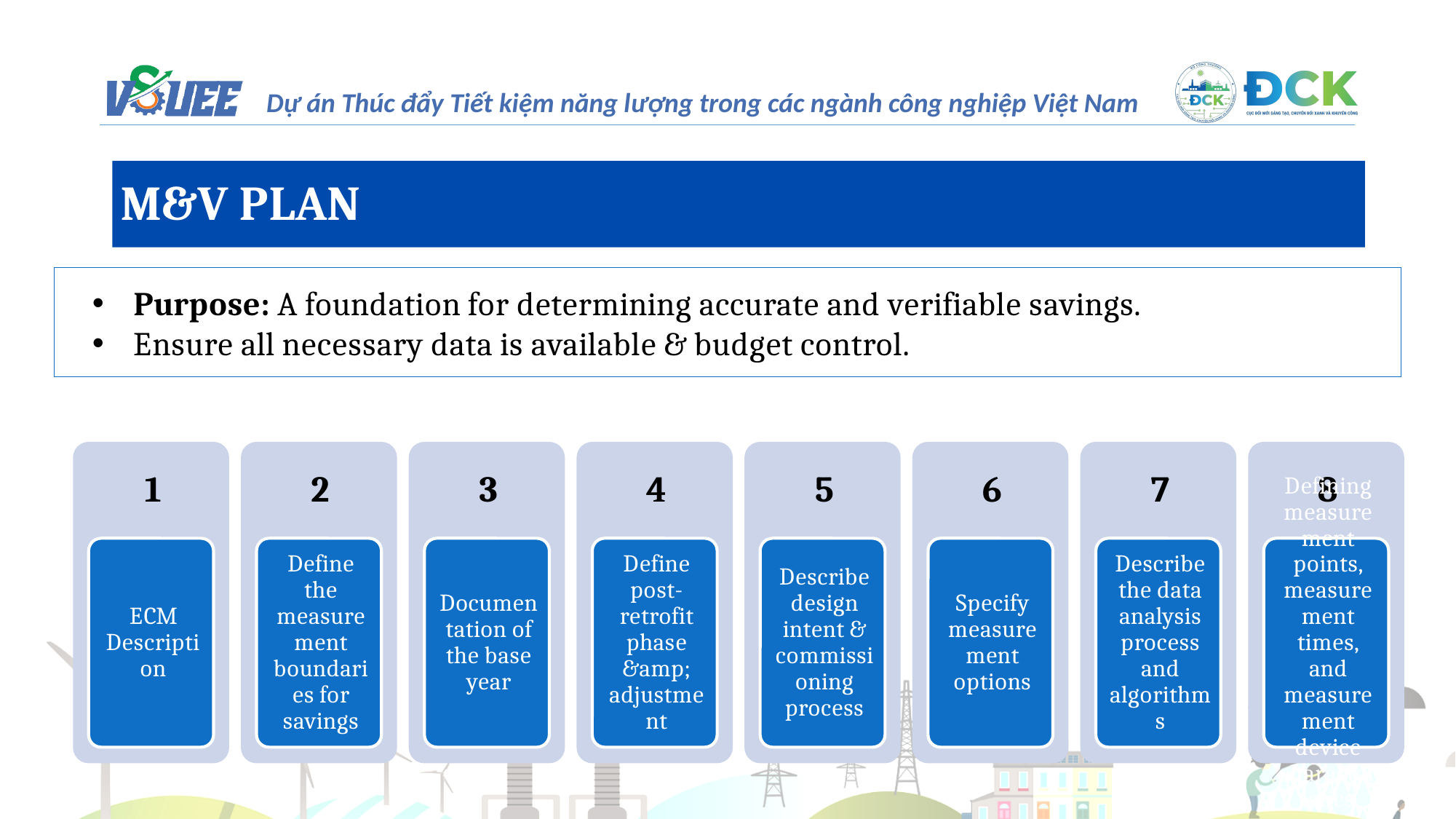

M&V PLAN
Purpose: A foundation for determining accurate and verifiable savings.
Ensure all necessary data is available & budget control.
1
ECM Description
2
Define the measurement boundaries for savings
3
Documentation of the base year
4
Define post-retrofit phase &amp; adjustment
5
Describe design intent & commissioning process
6
Specify measurement options
7
Describe the data analysis process and algorithms
8
Defining measurement points, measurement times, and measurement device characteristics